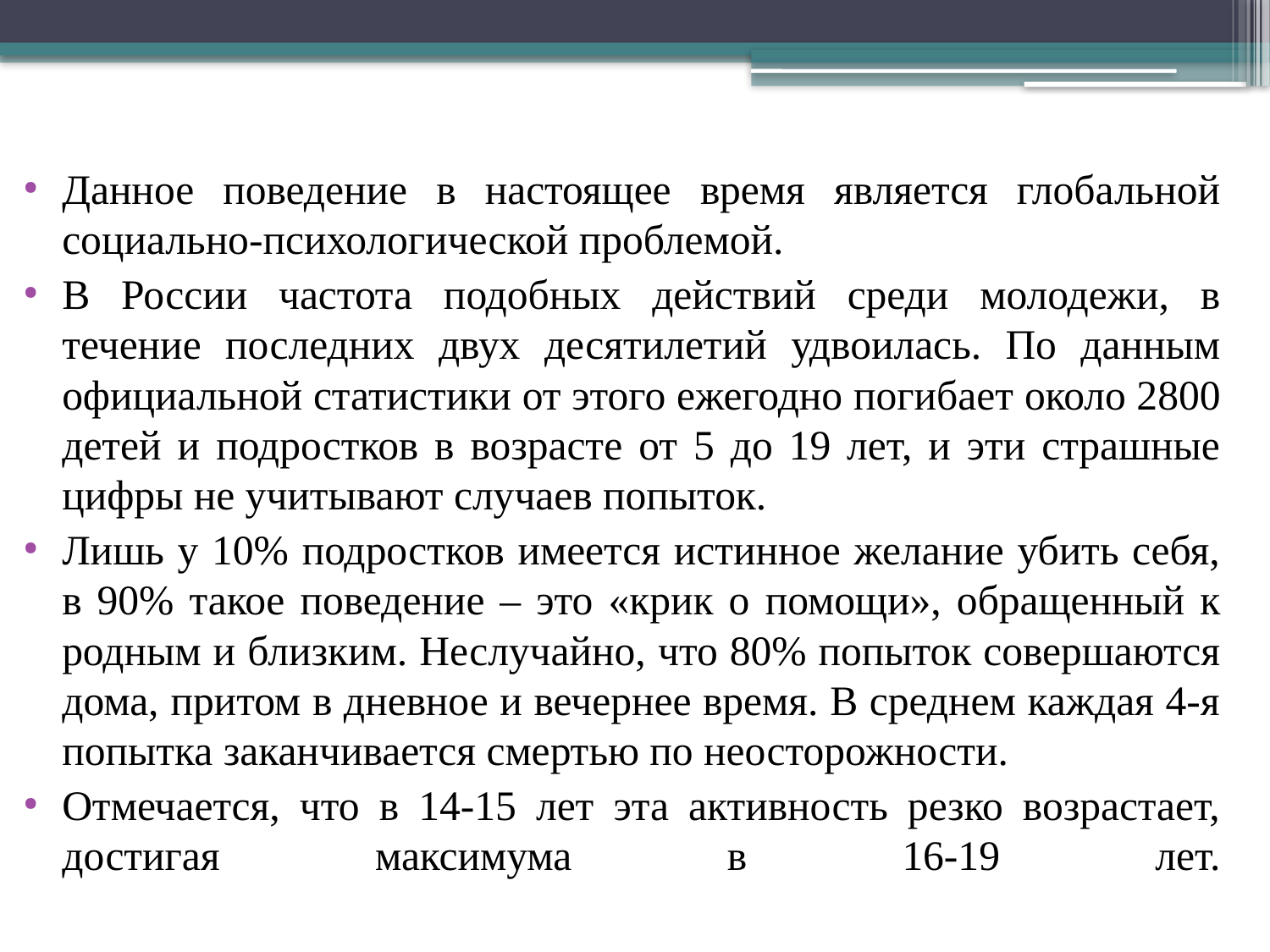

Данное поведение в настоящее время является глобальной социально-психологической проблемой.
В России частота подобных действий среди молодежи, в течение последних двух десятилетий удвоилась. По данным официальной статистики от этого ежегодно погибает около 2800 детей и подростков в возрасте от 5 до 19 лет, и эти страшные цифры не учитывают случаев попыток.
Лишь у 10% подростков имеется истинное желание убить себя, в 90% такое поведение – это «крик о помощи», обращенный к родным и близким. Неслучайно, что 80% попыток совершаются дома, притом в дневное и вечернее время. В среднем каждая 4-я попытка заканчивается смертью по неосторожности.
Отмечается, что в 14-15 лет эта активность резко возрастает, достигая максимума в 16-19 лет.